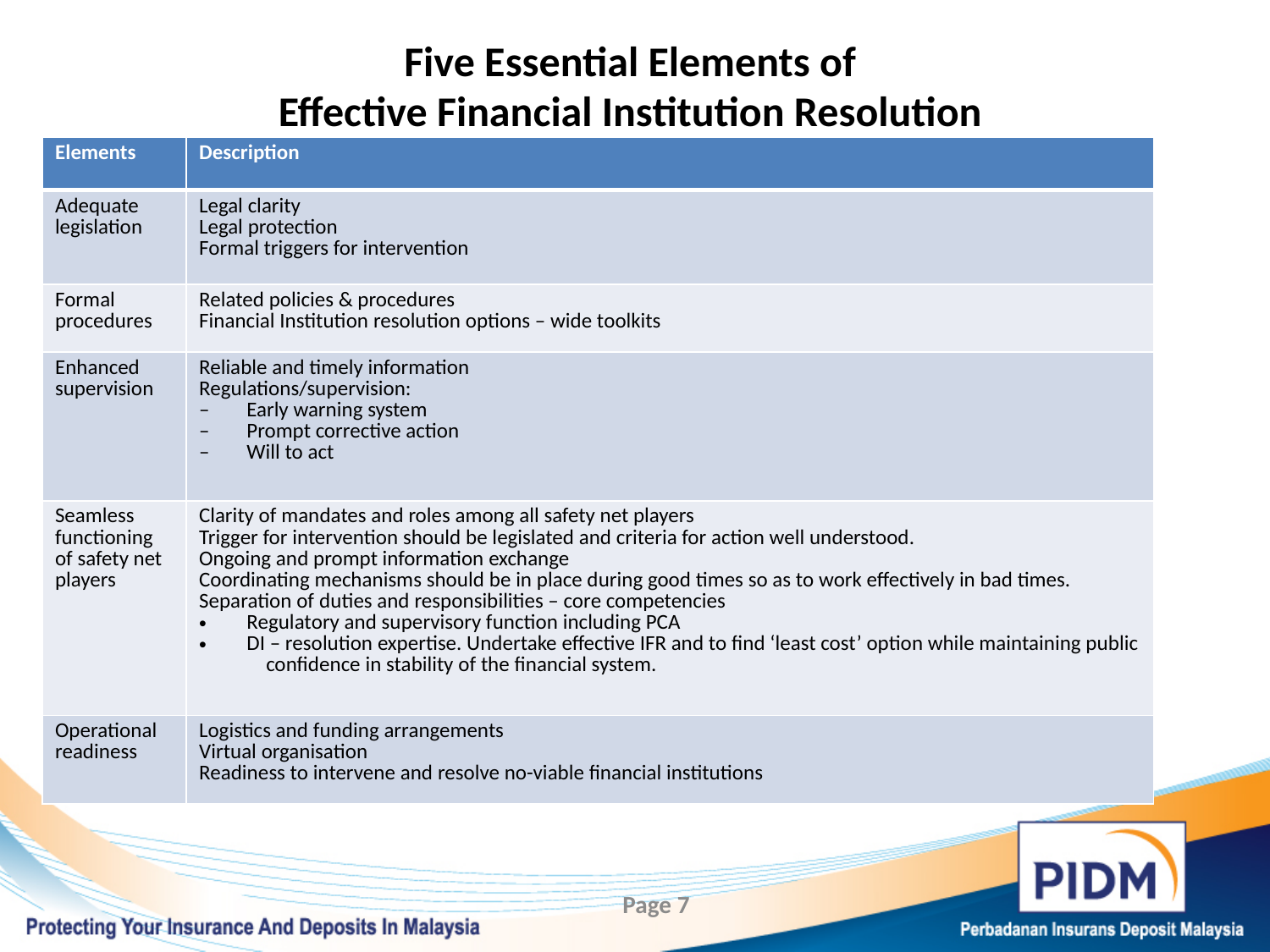

# Five Essential Elements of Effective Financial Institution Resolution
| Elements | Description |
| --- | --- |
| Adequate legislation | Legal clarity Legal protection Formal triggers for intervention |
| Formal procedures | Related policies & procedures Financial Institution resolution options – wide toolkits |
| Enhanced supervision | Reliable and timely information Regulations/supervision: Early warning system Prompt corrective action Will to act |
| Seamless functioning of safety net players | Clarity of mandates and roles among all safety net players Trigger for intervention should be legislated and criteria for action well understood. Ongoing and prompt information exchange Coordinating mechanisms should be in place during good times so as to work effectively in bad times. Separation of duties and responsibilities – core competencies Regulatory and supervisory function including PCA DI – resolution expertise. Undertake effective IFR and to find ‘least cost’ option while maintaining public confidence in stability of the financial system. |
| Operational readiness | Logistics and funding arrangements Virtual organisation Readiness to intervene and resolve no-viable financial institutions |
Page 7